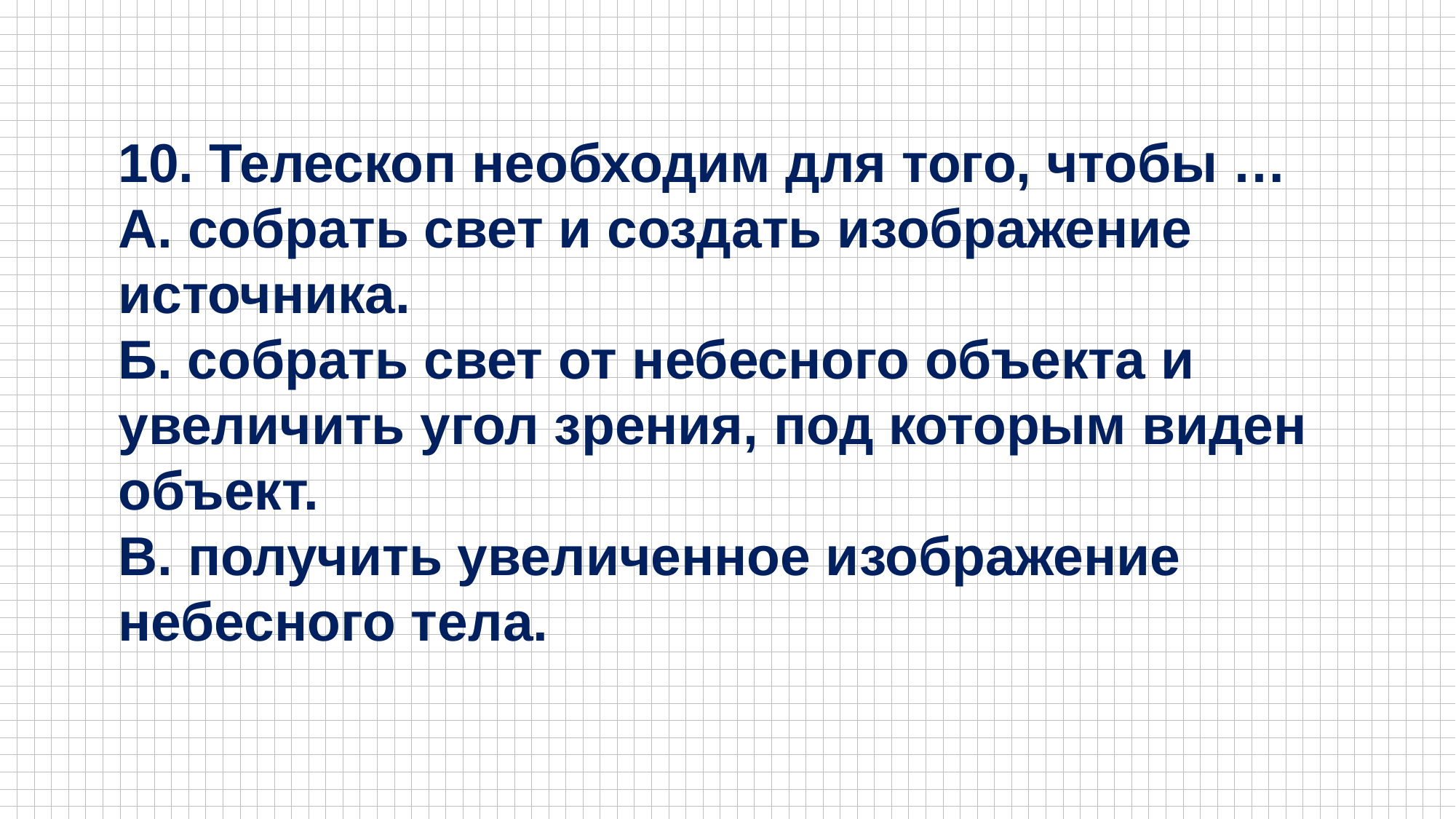

10. Телескоп необходим для того, чтобы …
А. собрать свет и создать изображение источника.
Б. собрать свет от небесного объекта и увеличить угол зрения, под которым виден объект.
В. получить увеличенное изображение небесного тела.